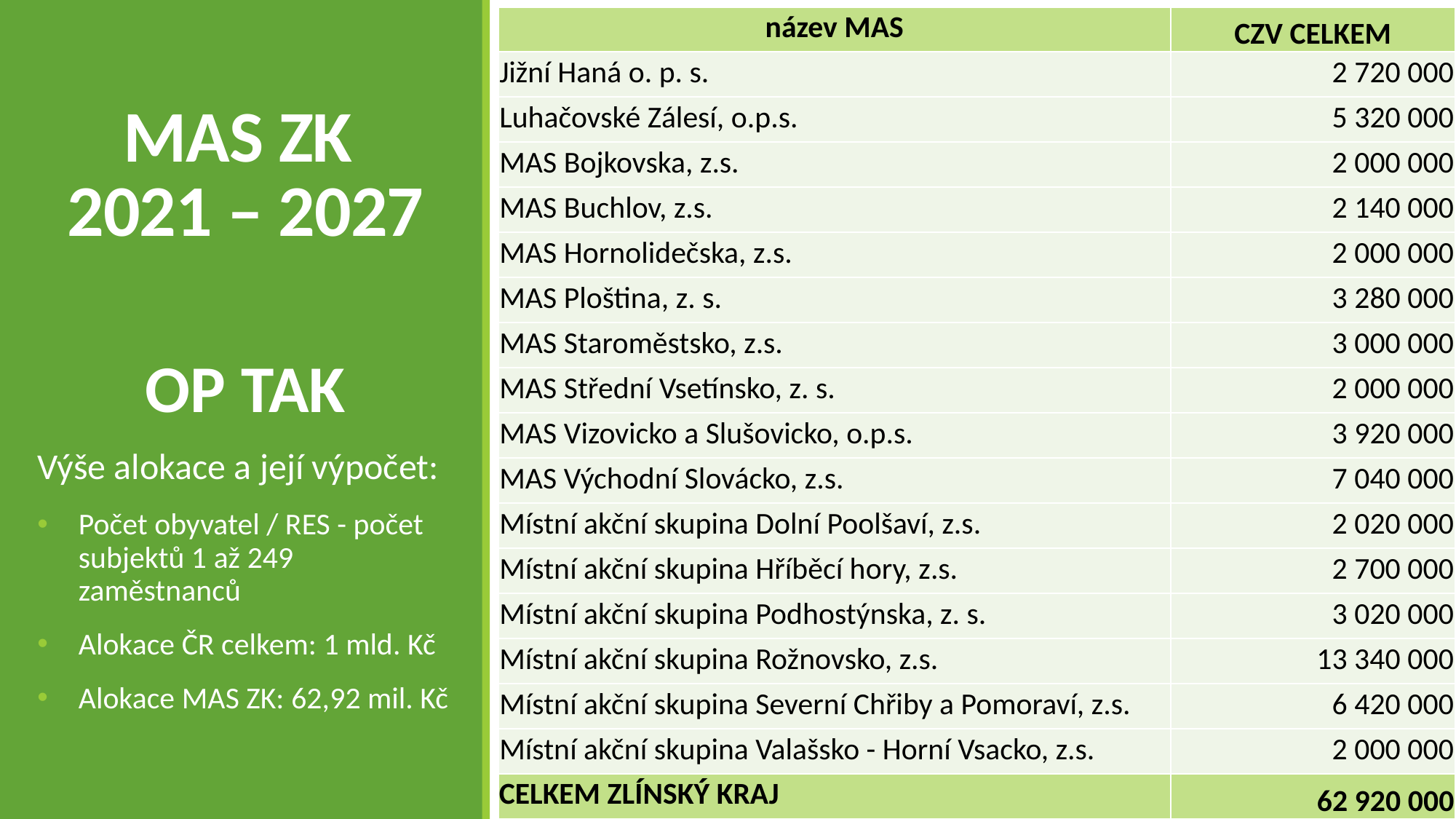

| název MAS | CZV CELKEM |
| --- | --- |
| Jižní Haná o. p. s. | 2 720 000 |
| Luhačovské Zálesí, o.p.s. | 5 320 000 |
| MAS Bojkovska, z.s. | 2 000 000 |
| MAS Buchlov, z.s. | 2 140 000 |
| MAS Hornolidečska, z.s. | 2 000 000 |
| MAS Ploština, z. s. | 3 280 000 |
| MAS Staroměstsko, z.s. | 3 000 000 |
| MAS Střední Vsetínsko, z. s. | 2 000 000 |
| MAS Vizovicko a Slušovicko, o.p.s. | 3 920 000 |
| MAS Východní Slovácko, z.s. | 7 040 000 |
| Místní akční skupina Dolní Poolšaví, z.s. | 2 020 000 |
| Místní akční skupina Hříběcí hory, z.s. | 2 700 000 |
| Místní akční skupina Podhostýnska, z. s. | 3 020 000 |
| Místní akční skupina Rožnovsko, z.s. | 13 340 000 |
| Místní akční skupina Severní Chřiby a Pomoraví, z.s. | 6 420 000 |
| Místní akční skupina Valašsko - Horní Vsacko, z.s. | 2 000 000 |
| CELKEM ZLÍNSKÝ KRAJ | 62 920 000 |
# MAS ZK 2021 – 2027

OP TAK
Výše alokace a její výpočet:
Počet obyvatel / RES - počet subjektů 1 až 249 zaměstnanců
Alokace ČR celkem: 1 mld. Kč
Alokace MAS ZK: 62,92 mil. Kč